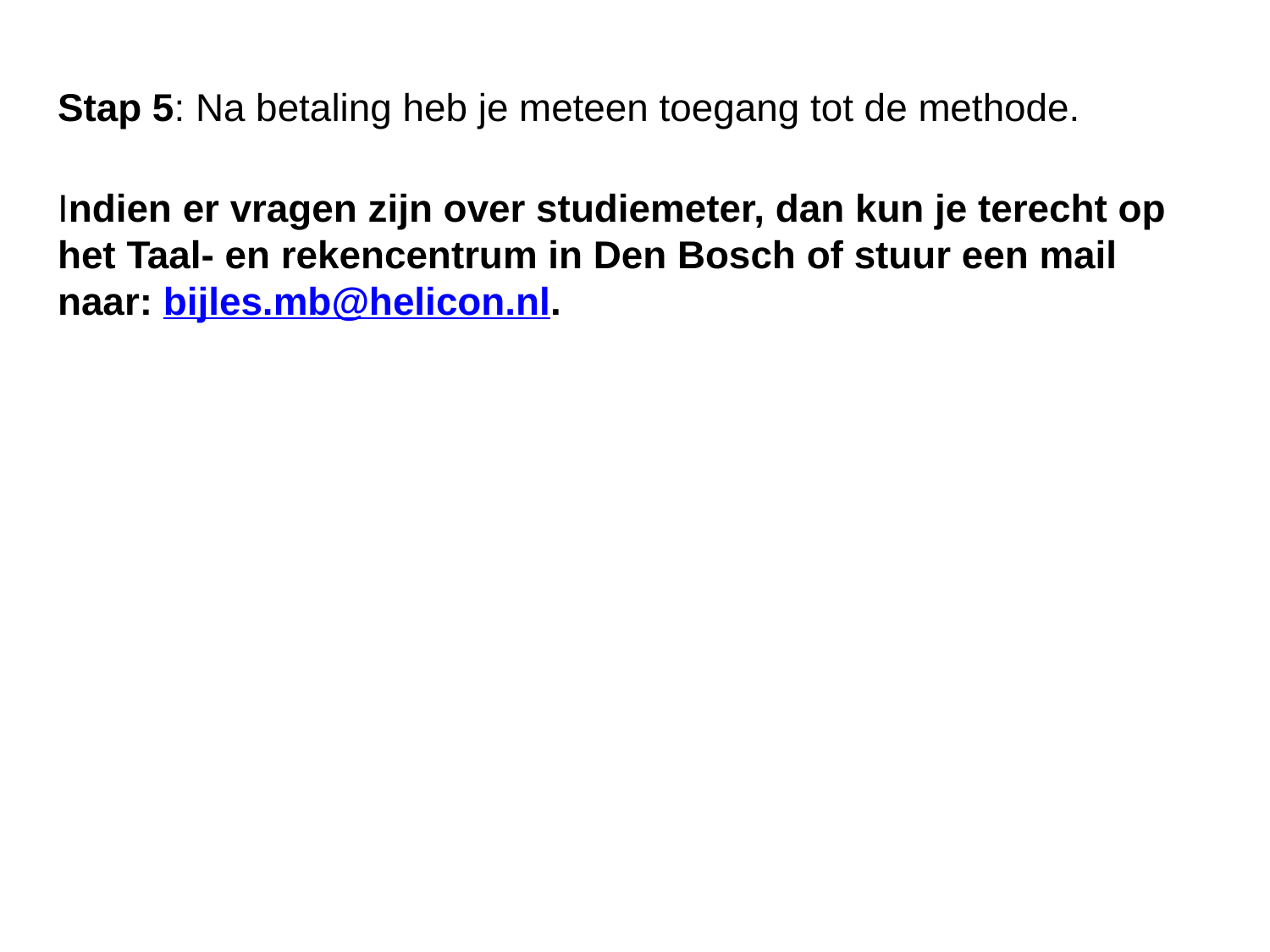

Stap 5: Na betaling heb je meteen toegang tot de methode.
Indien er vragen zijn over studiemeter, dan kun je terecht op het Taal- en rekencentrum in Den Bosch of stuur een mail naar: bijles.mb@helicon.nl.